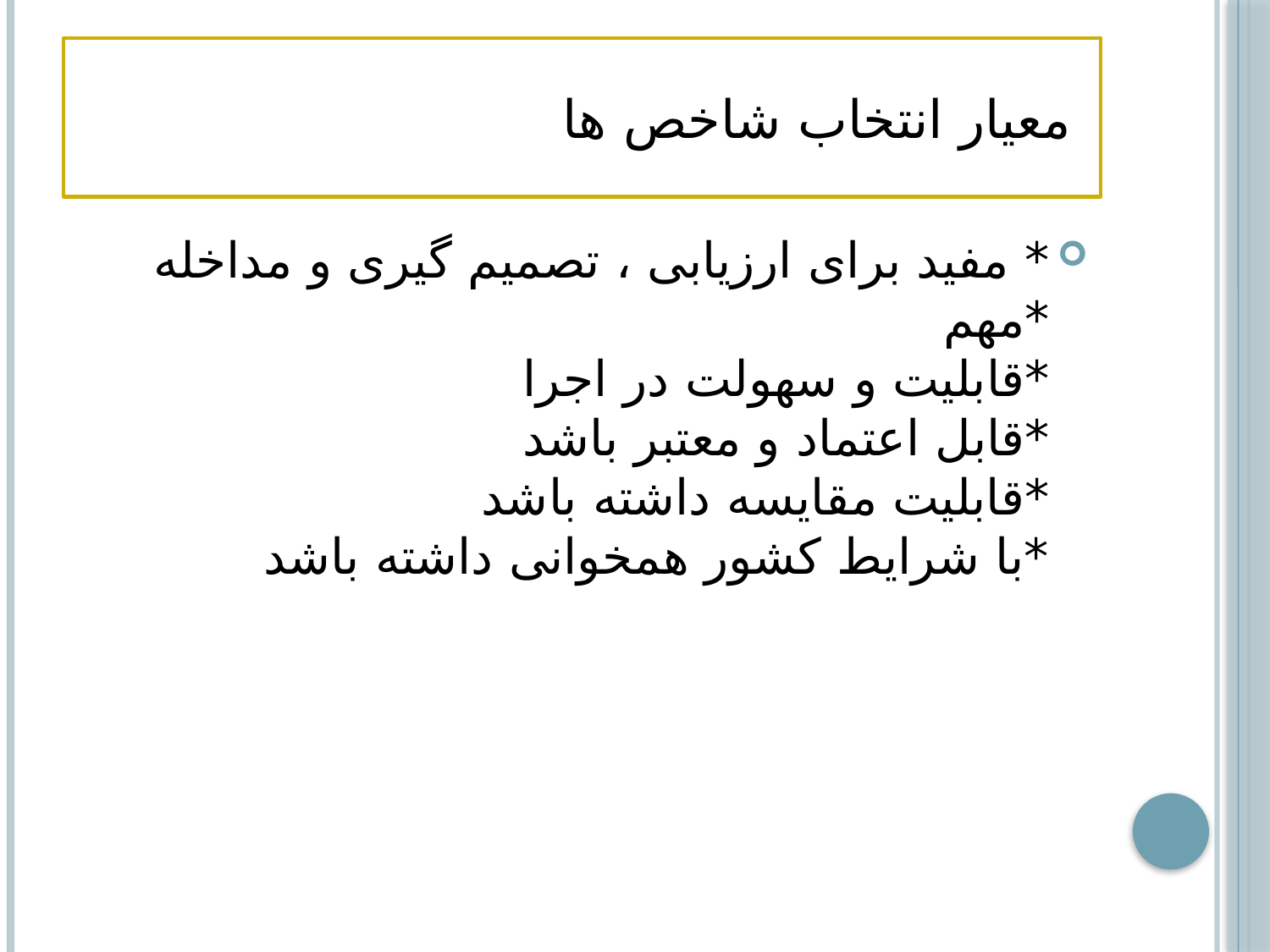

# معیار انتخاب شاخص ها
* مفید برای ارزیابی ، تصمیم گیری و مداخله
*مهم
*قابلیت و سهولت در اجرا
*قابل اعتماد و معتبر باشد
*قابلیت مقایسه داشته باشد
*با شرایط کشور همخوانی داشته باشد